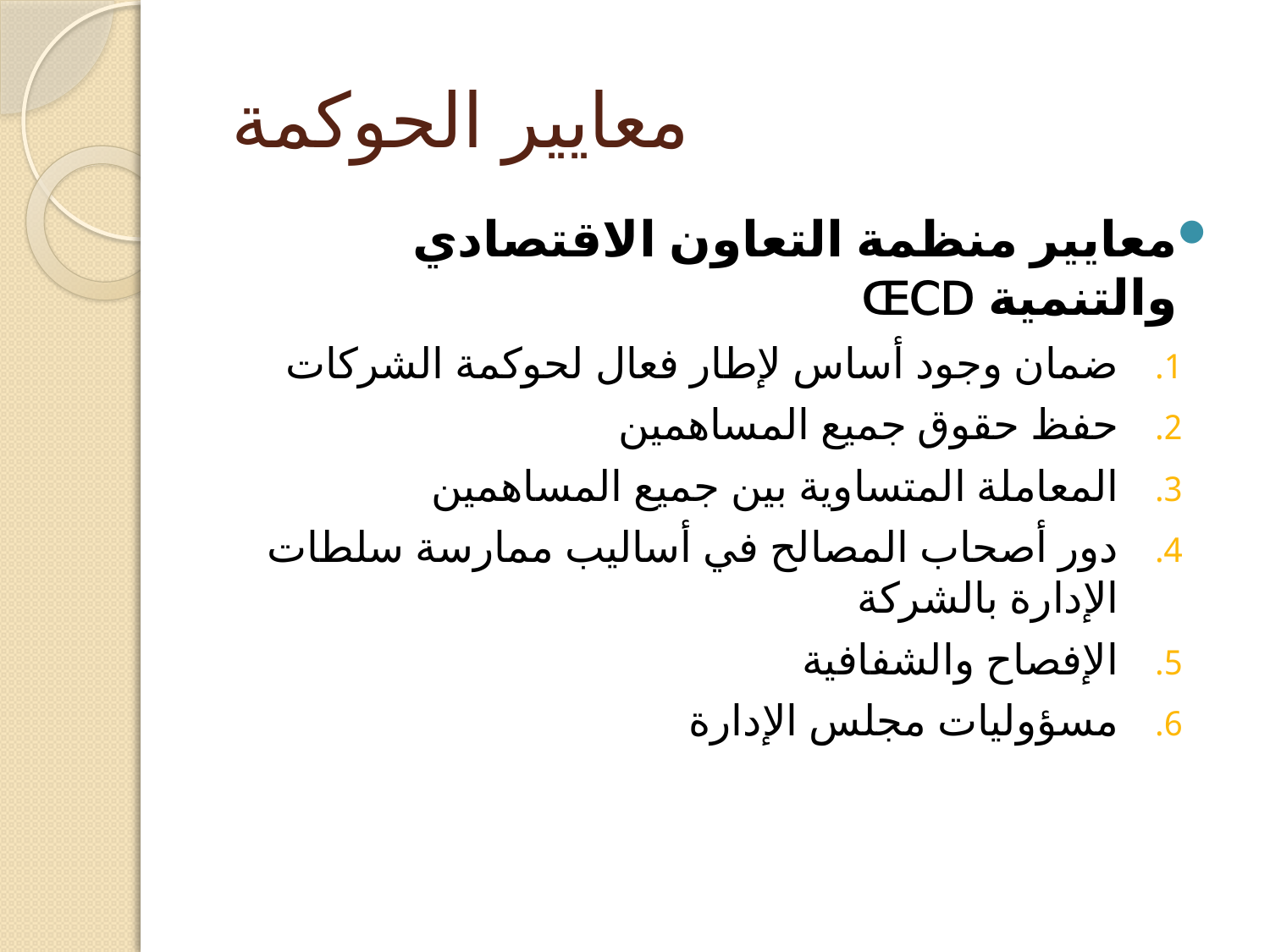

# معايير الحوكمة
معايير منظمة التعاون الاقتصادي والتنمية OECD
ضمان وجود أساس لإطار فعال لحوكمة الشركات
حفظ حقوق جميع المساهمين
المعاملة المتساوية بين جميع المساهمين
دور أصحاب المصالح في أساليب ممارسة سلطات الإدارة بالشركة
الإفصاح والشفافية
مسؤوليات مجلس الإدارة